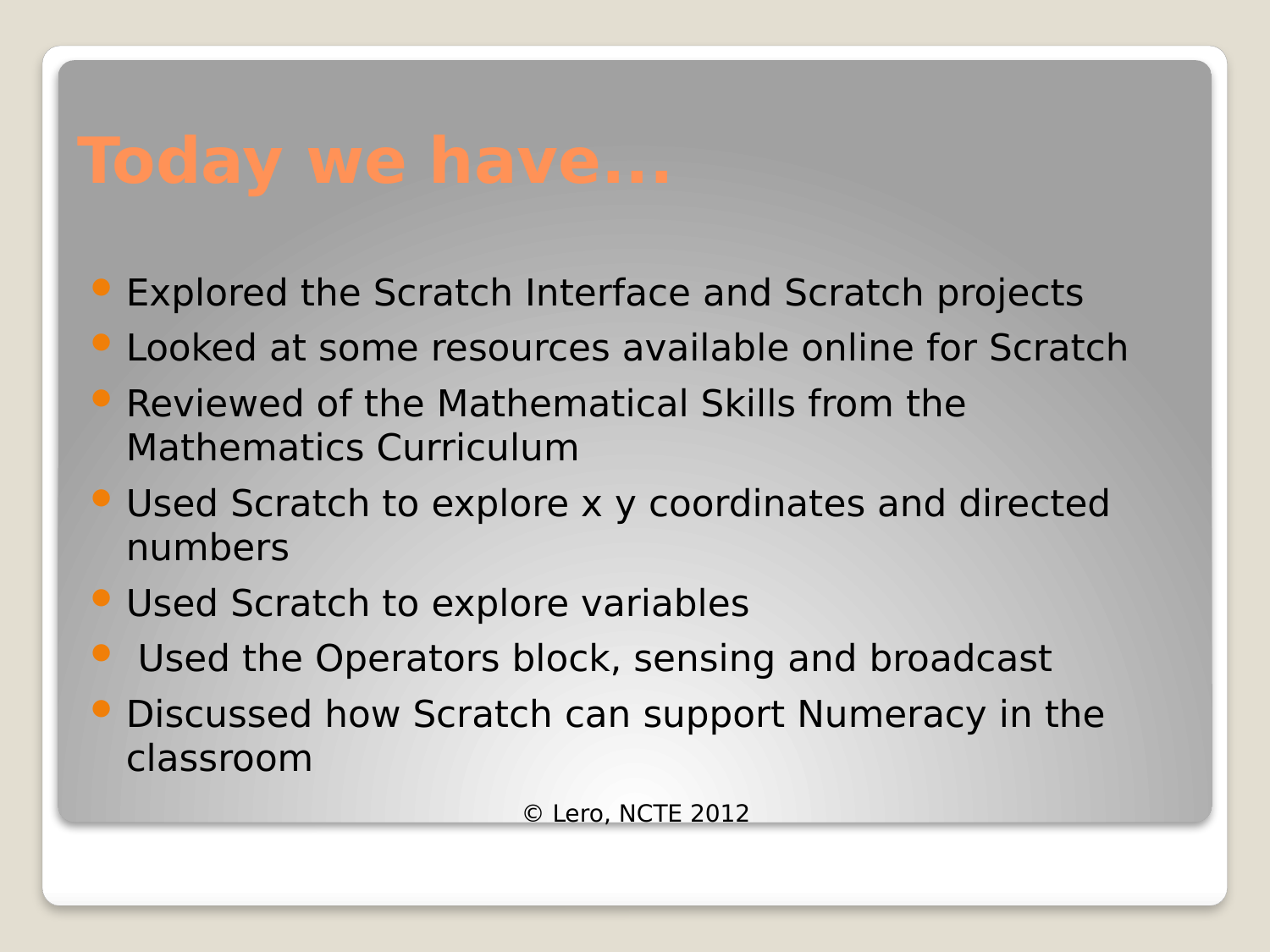

# Today we have...
Explored the Scratch Interface and Scratch projects
Looked at some resources available online for Scratch
Reviewed of the Mathematical Skills from the Mathematics Curriculum
Used Scratch to explore x y coordinates and directed numbers
Used Scratch to explore variables
 Used the Operators block, sensing and broadcast
Discussed how Scratch can support Numeracy in the classroom
© Lero, NCTE 2012